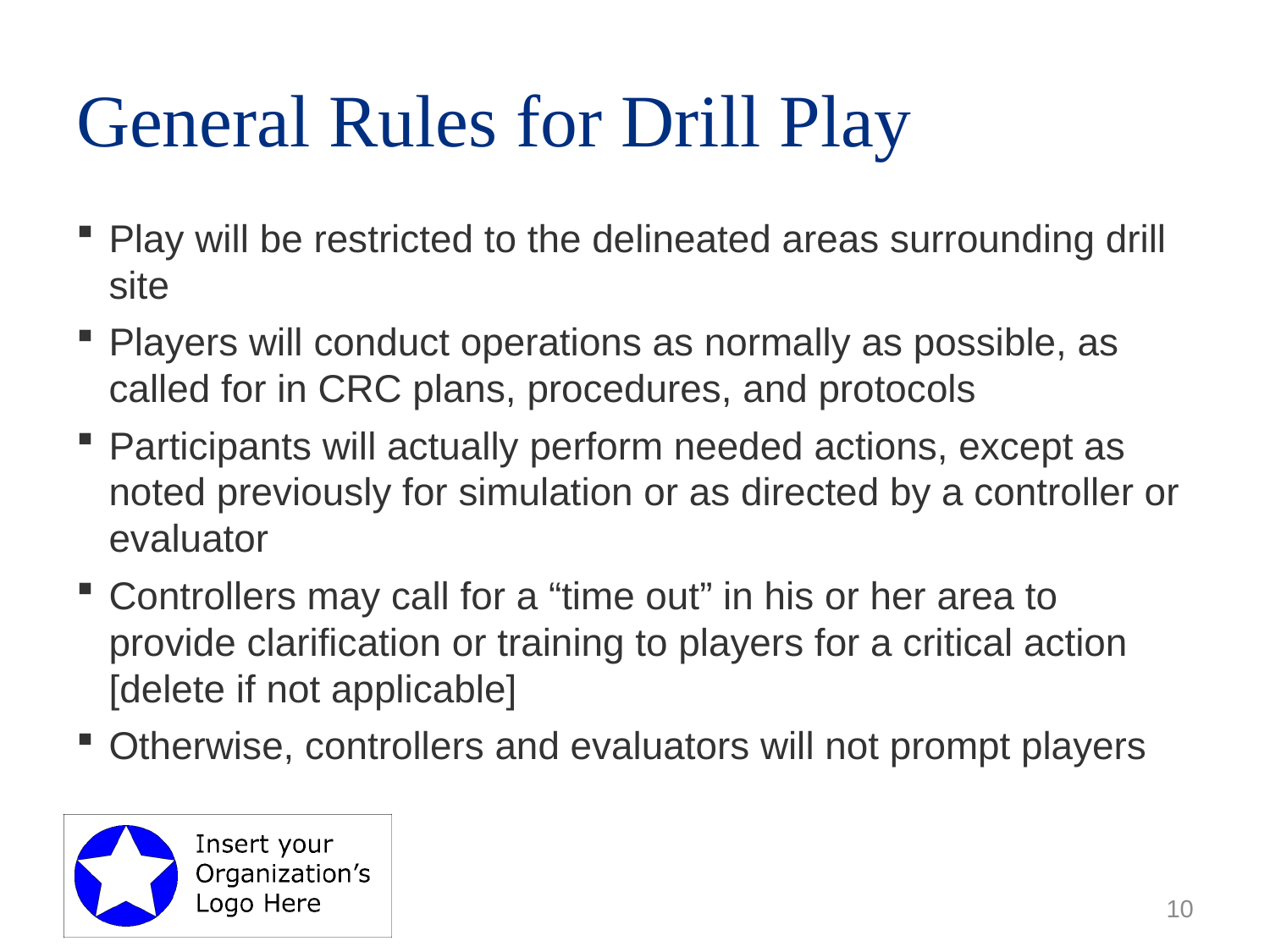

# General Rules for Drill Play
Play will be restricted to the delineated areas surrounding drill site
Players will conduct operations as normally as possible, as called for in CRC plans, procedures, and protocols
Participants will actually perform needed actions, except as noted previously for simulation or as directed by a controller or evaluator
Controllers may call for a “time out” in his or her area to provide clarification or training to players for a critical action [delete if not applicable]
Otherwise, controllers and evaluators will not prompt players
10